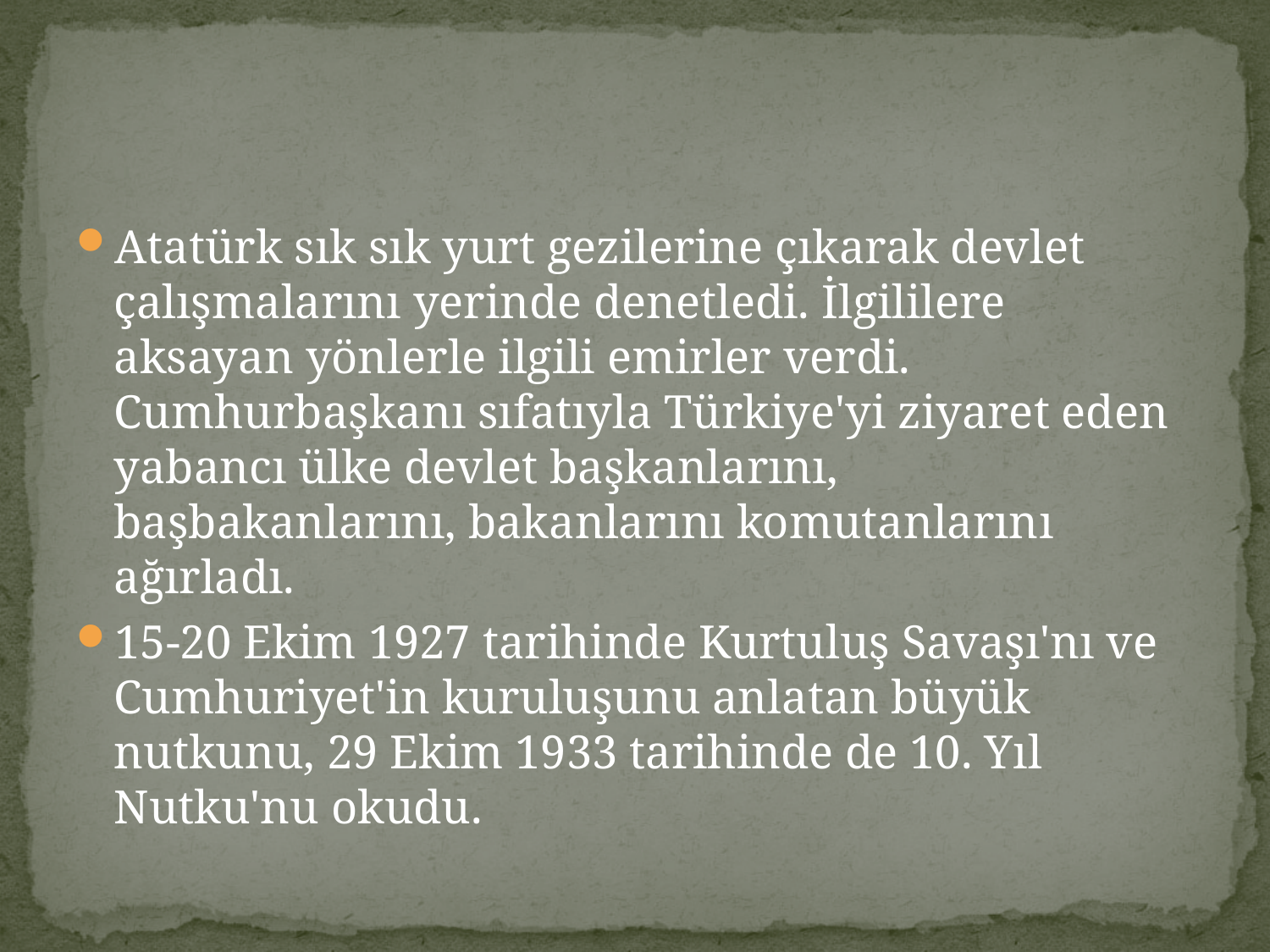

#
Atatürk sık sık yurt gezilerine çıkarak devlet çalışmalarını yerinde denetledi. İlgililere aksayan yönlerle ilgili emirler verdi. Cumhurbaşkanı sıfatıyla Türkiye'yi ziyaret eden yabancı ülke devlet başkanlarını, başbakanlarını, bakanlarını komutanlarını ağırladı.
15-20 Ekim 1927 tarihinde Kurtuluş Savaşı'nı ve Cumhuriyet'in kuruluşunu anlatan büyük nutkunu, 29 Ekim 1933 tarihinde de 10. Yıl Nutku'nu okudu.